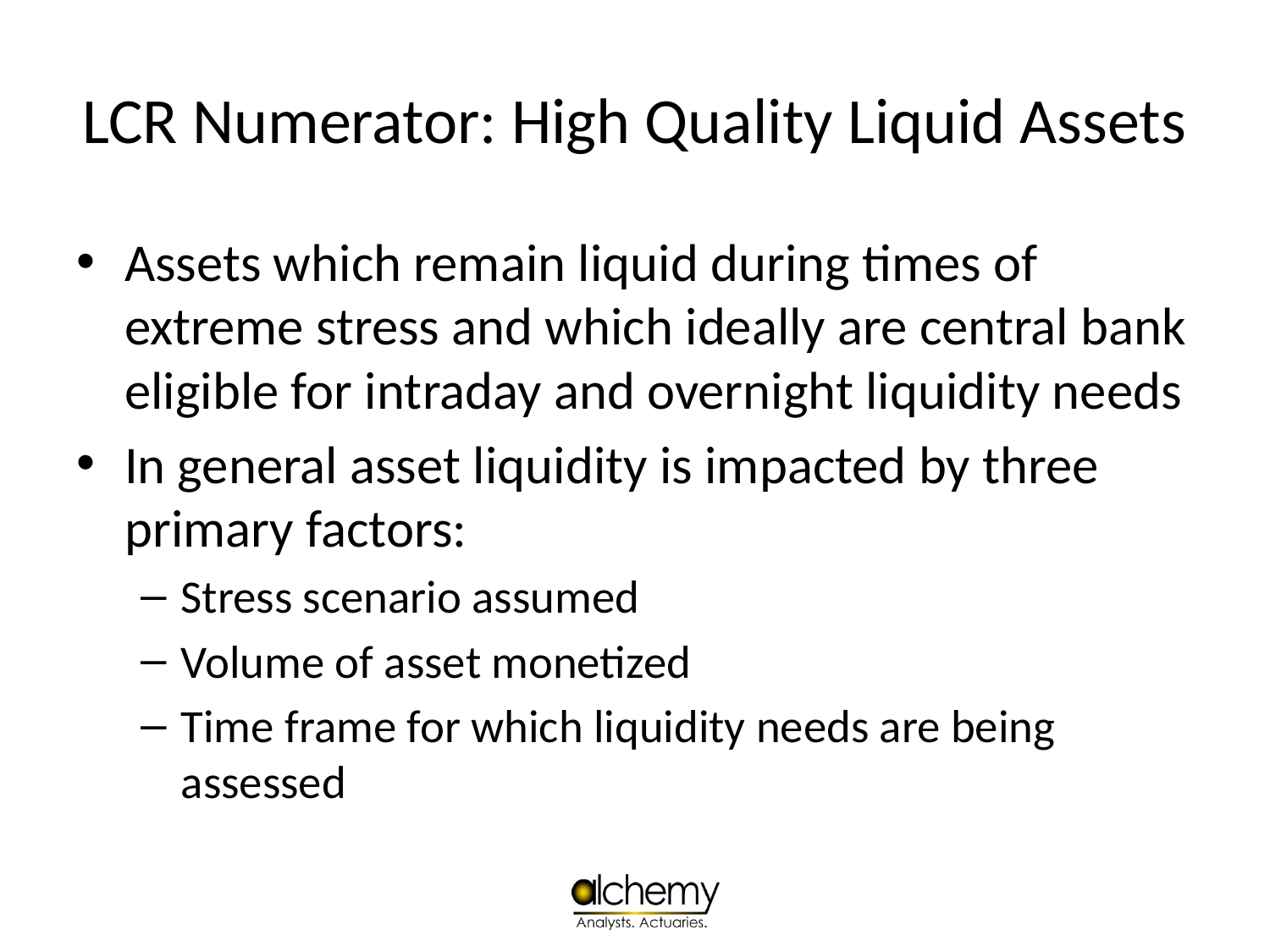

# LCR Numerator: High Quality Liquid Assets
Assets which remain liquid during times of extreme stress and which ideally are central bank eligible for intraday and overnight liquidity needs
In general asset liquidity is impacted by three primary factors:
Stress scenario assumed
Volume of asset monetized
Time frame for which liquidity needs are being assessed